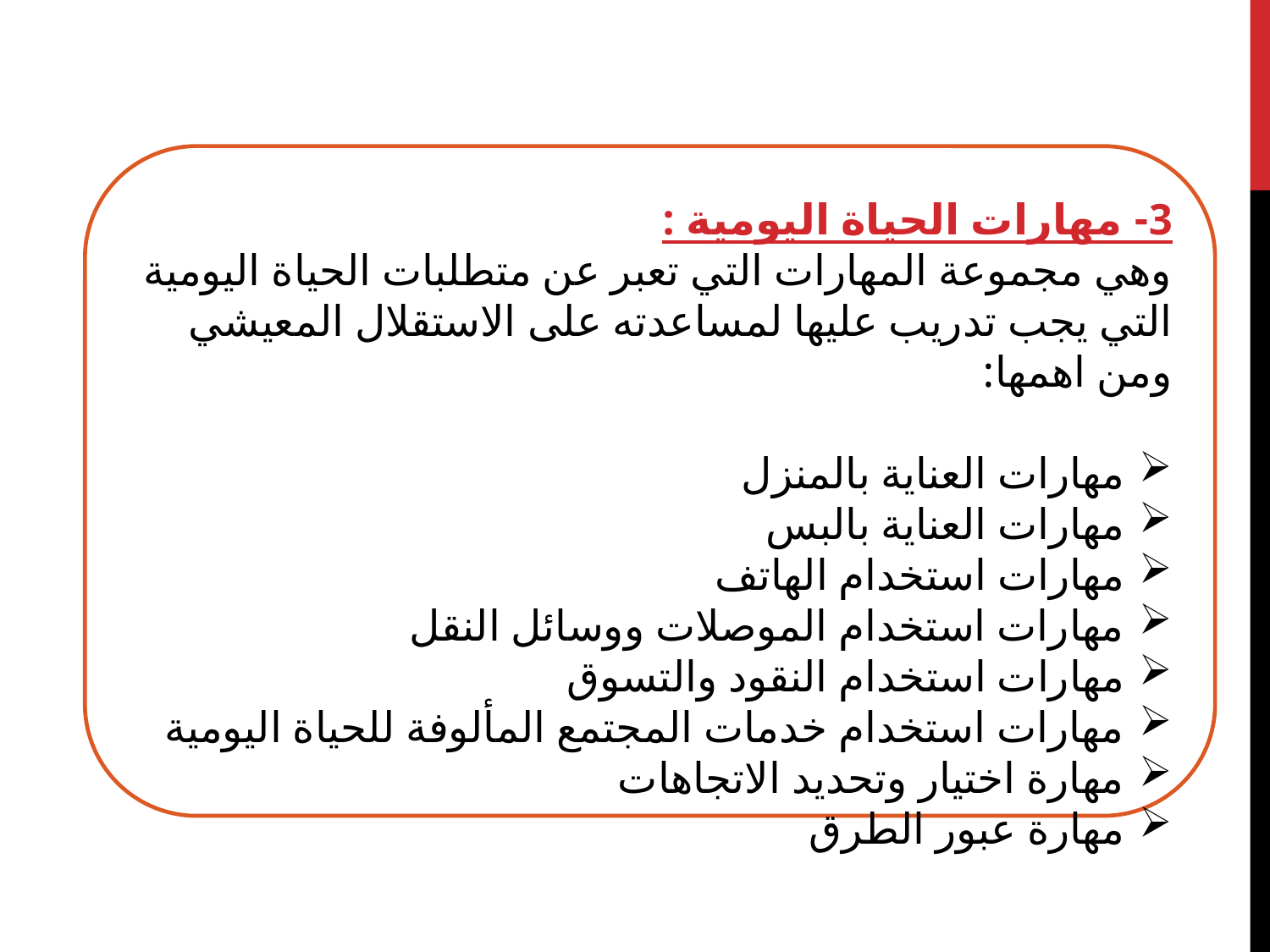

3- مهارات الحياة اليومية :
وهي مجموعة المهارات التي تعبر عن متطلبات الحياة اليومية التي يجب تدريب عليها لمساعدته على الاستقلال المعيشي ومن اهمها:

مهارات العناية بالمنزل
مهارات العناية بالبس
مهارات استخدام الهاتف
مهارات استخدام الموصلات ووسائل النقل
مهارات استخدام النقود والتسوق
مهارات استخدام خدمات المجتمع المألوفة للحياة اليومية
مهارة اختيار وتحديد الاتجاهات
مهارة عبور الطرق